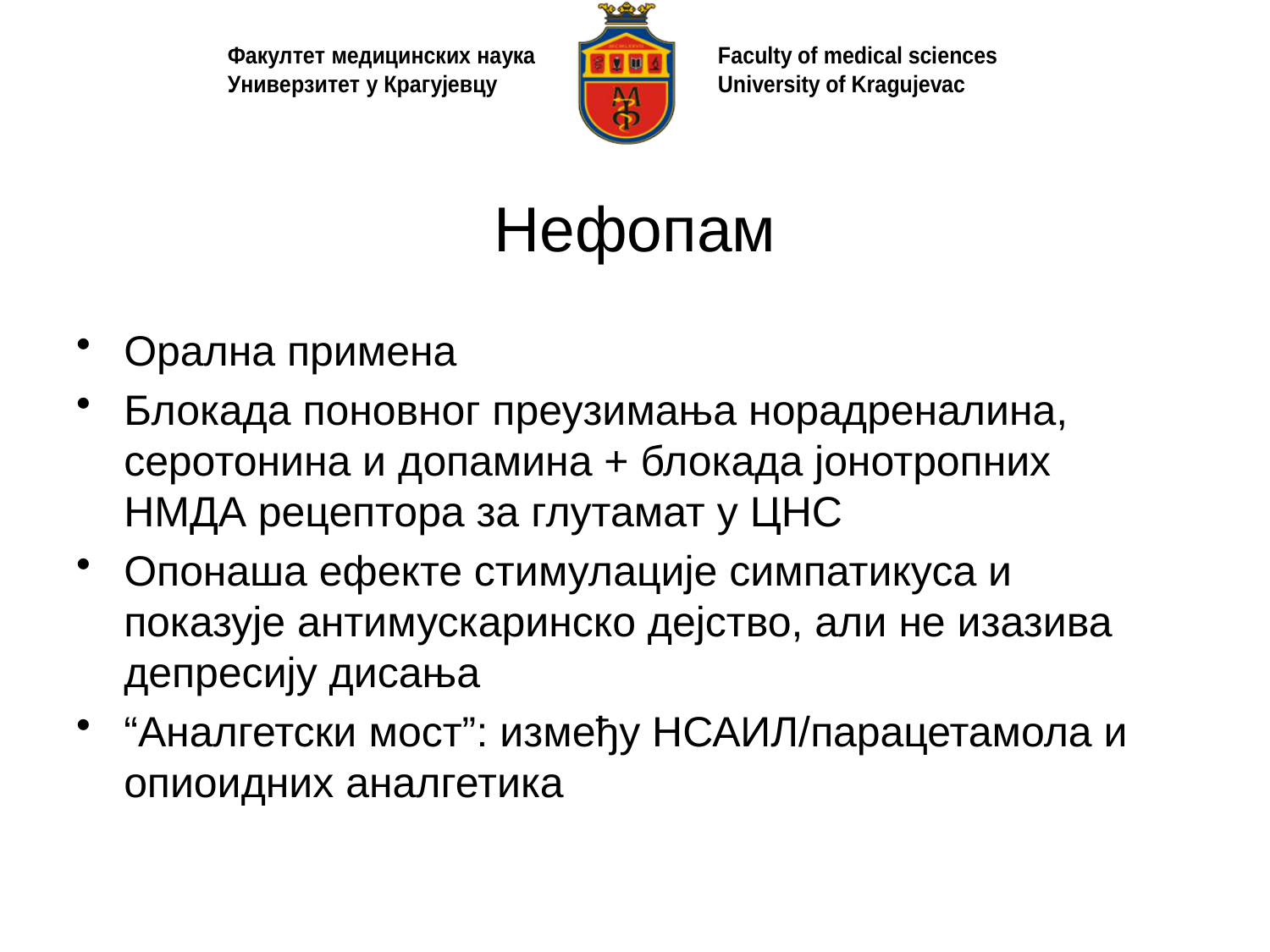

# Нефопам
Орална примена
Блокада поновног преузимања норадреналина, серотонина и допамина + блокада јонотропних НМДА рецептора за глутамат у ЦНС
Опонаша ефекте стимулације симпатикуса и показује антимускаринско дејство, али не изазива депресију дисања
“Аналгетски мост”: између НСАИЛ/парацетамола и опиоидних аналгетика